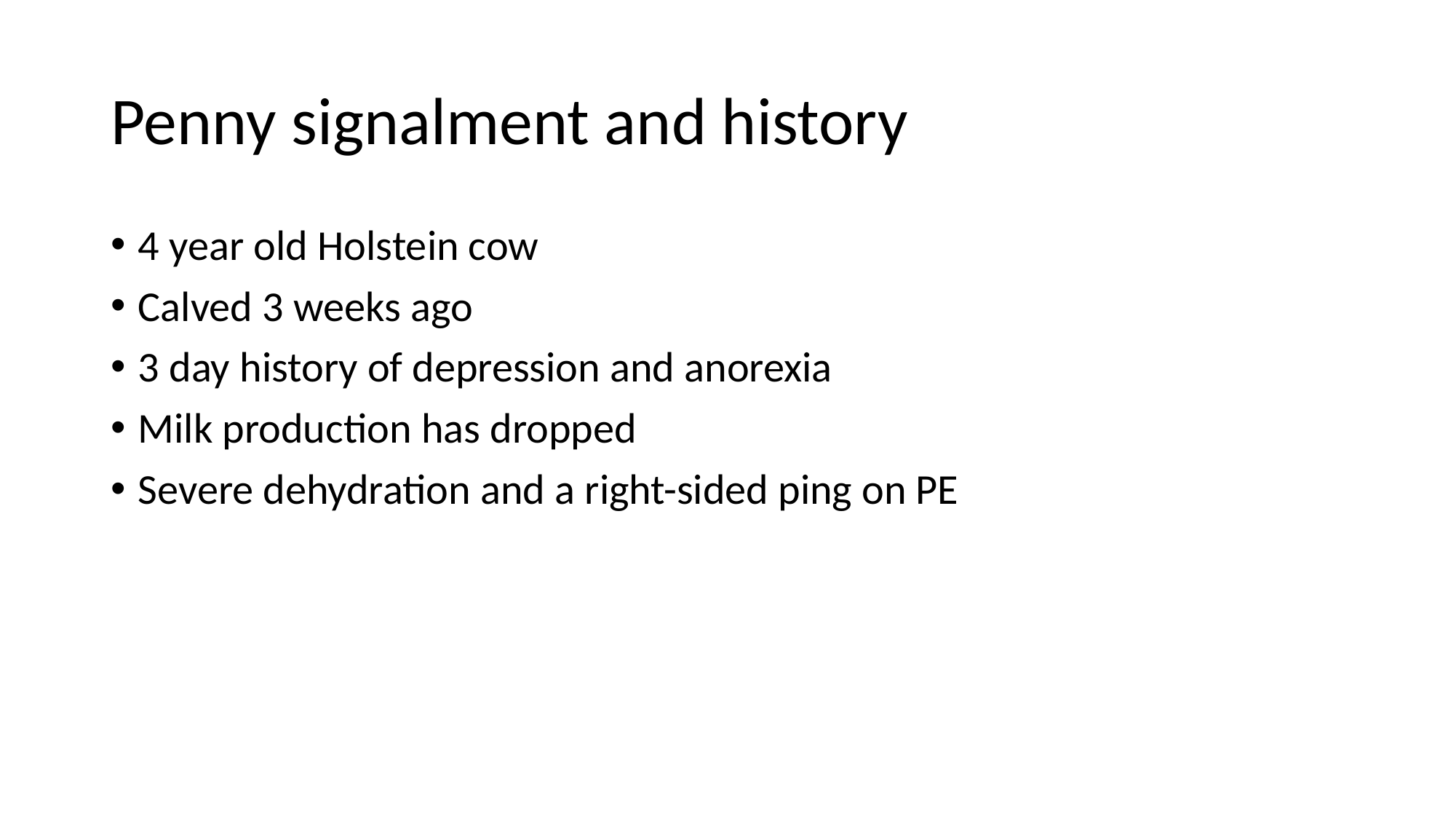

# Penny signalment and history
4 year old Holstein cow
Calved 3 weeks ago
3 day history of depression and anorexia
Milk production has dropped
Severe dehydration and a right-sided ping on PE